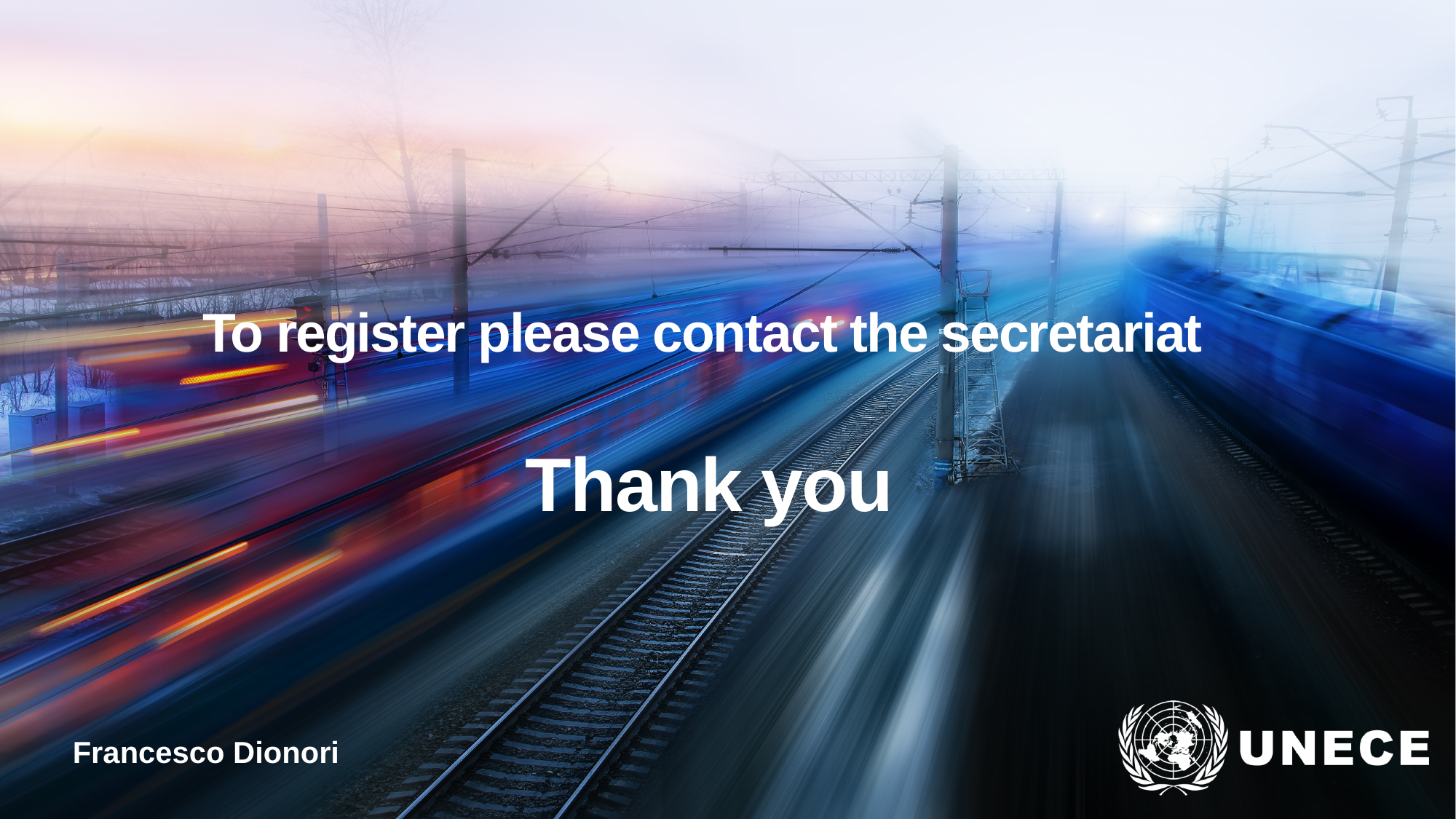

# To register please contact the secretariat Thank you

Francesco Dionori